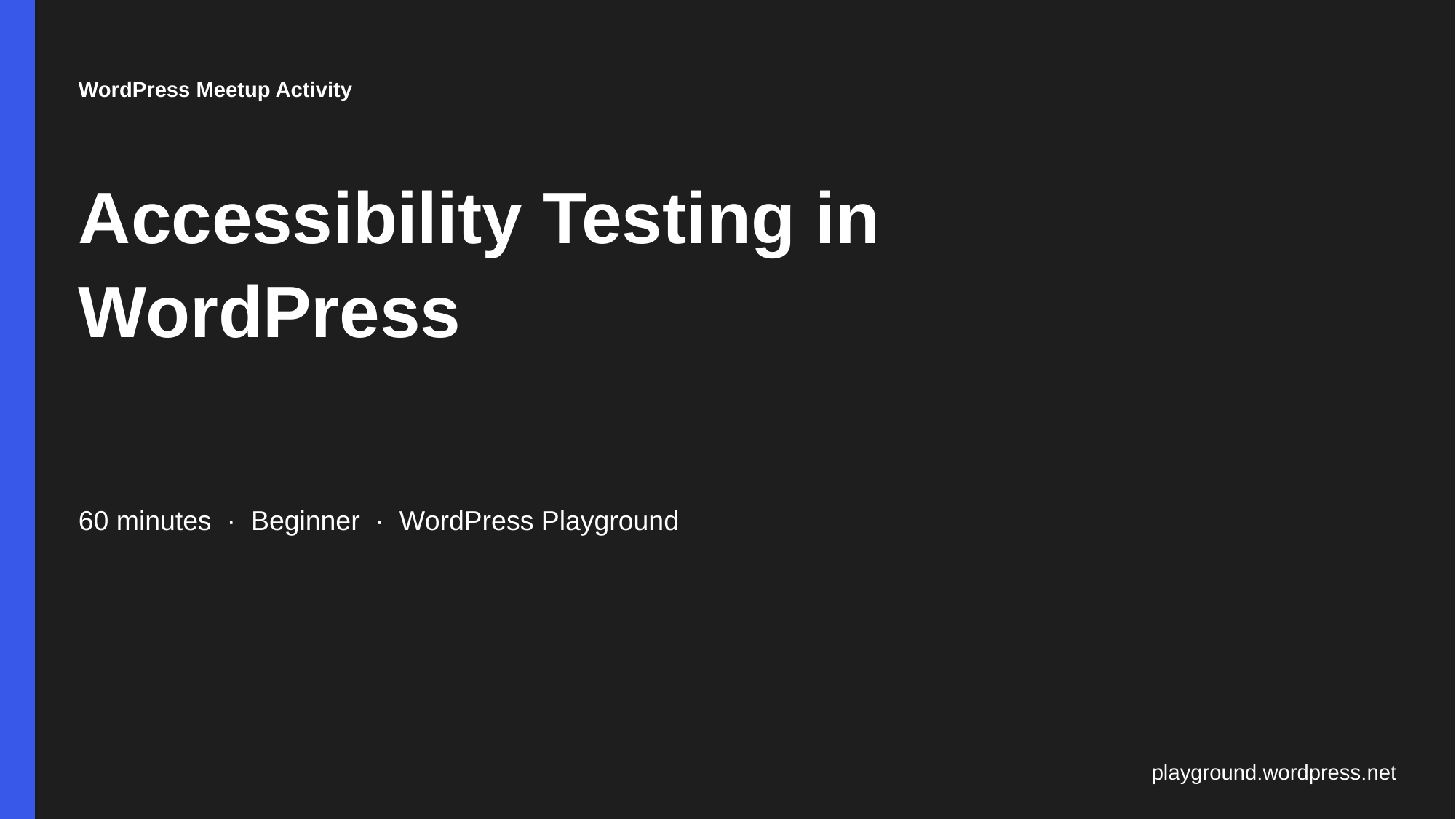

WordPress Meetup Activity
Accessibility Testing in WordPress
60 minutes  ·  Beginner  ·  WordPress Playground
playground.wordpress.net